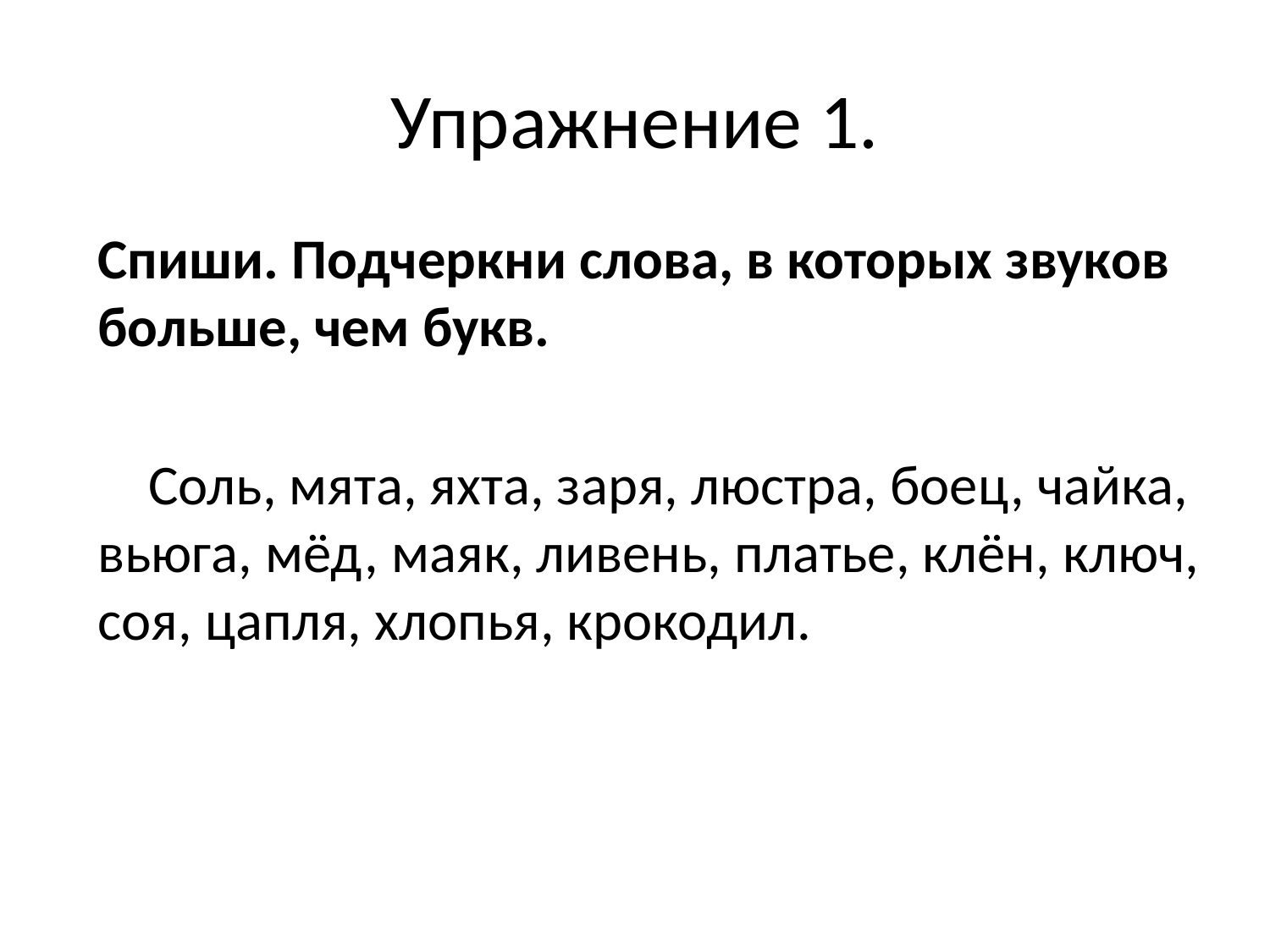

# Упражнение 1.
Спиши. Подчеркни слова, в которых звуков больше, чем букв.

    Соль, мята, яхта, заря, люстра, боец, чайка, вьюга, мёд, маяк, ливень, платье, клён, ключ, соя, цапля, хлопья, крокодил.